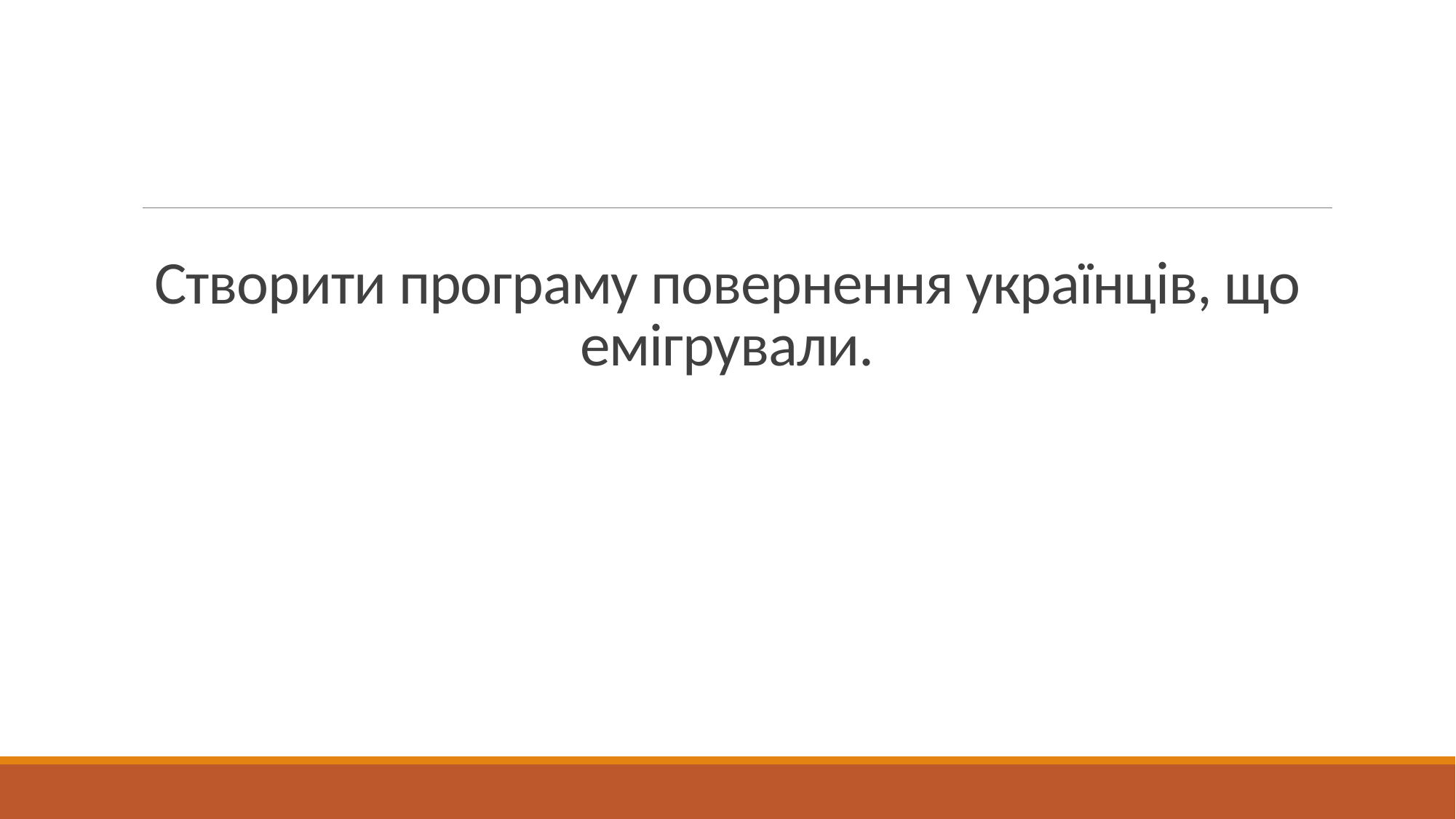

# Створити програму повернення українців, що емігрували.